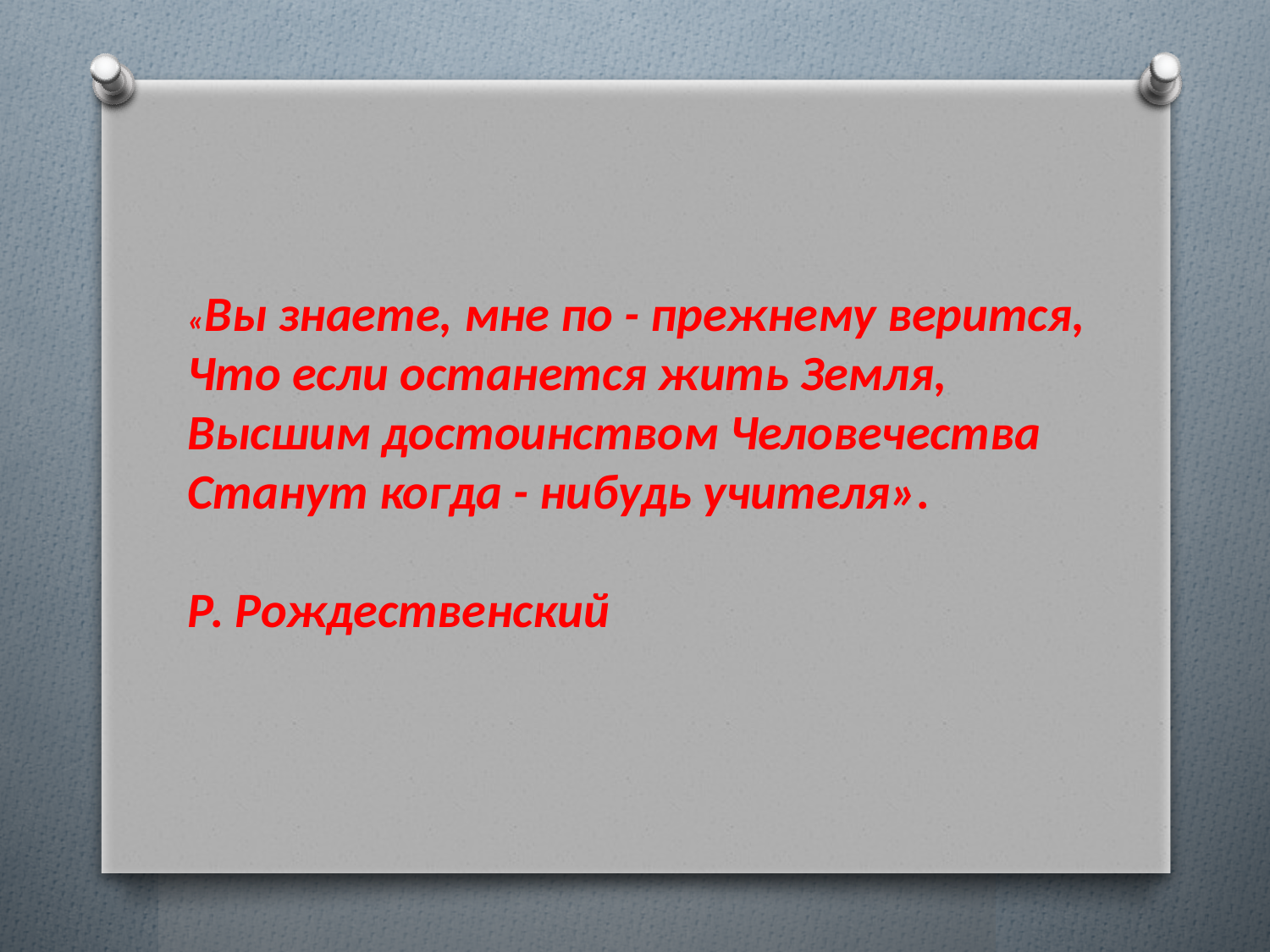

«Вы знаете, мне по - прежнему верится,
Что если останется жить Земля,
Высшим достоинством Человечества
Станут когда - нибудь учителя».

Р. Рождественский